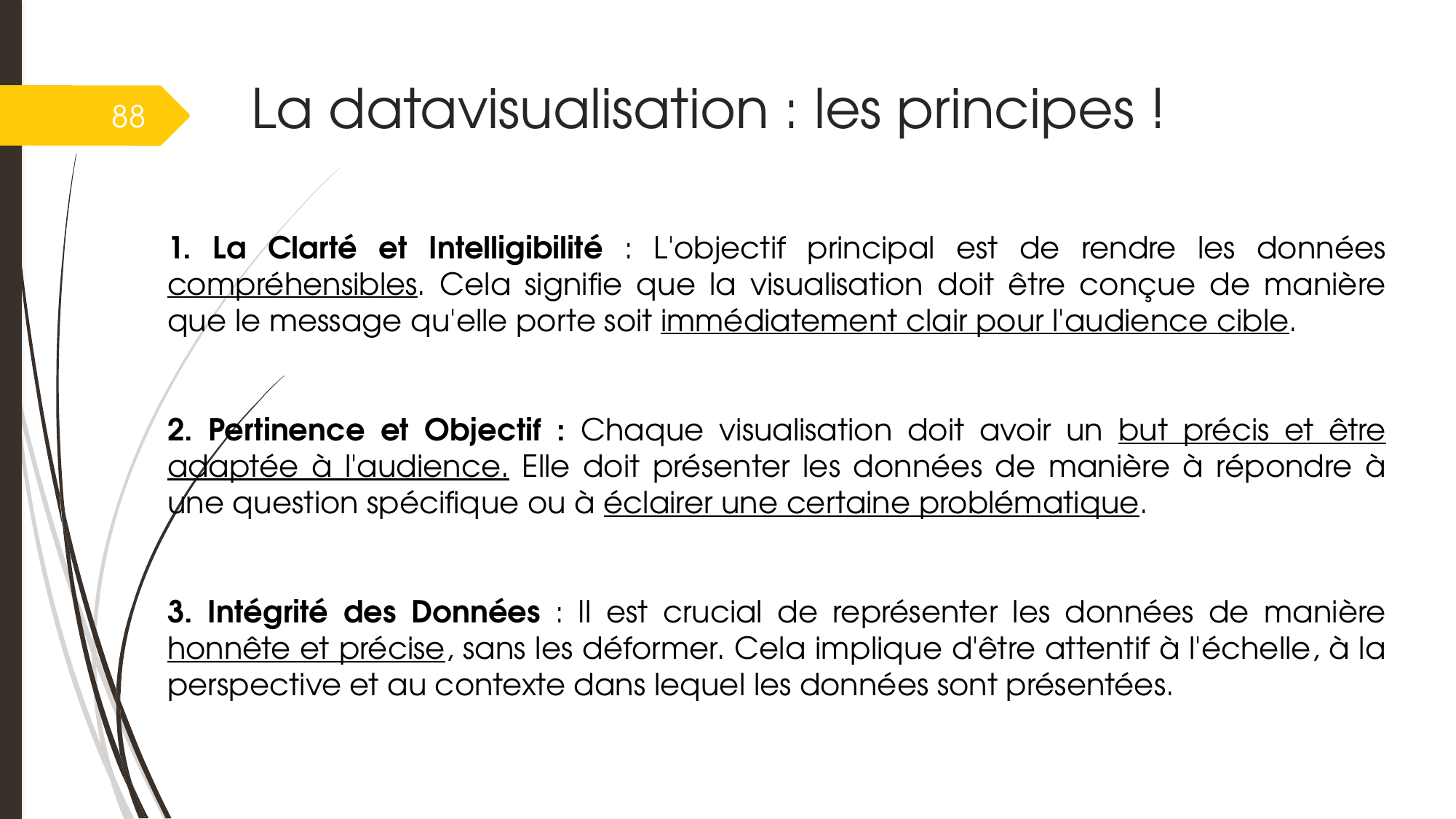

La datavisualisation : les principes !
88
1. La Clarté et Intelligibilité : L'objectif principal est de rendre les données compréhensibles. Cela signifie que la visualisation doit être conçue de manière que le message qu'elle porte soit immédiatement clair pour l'audience cible.

2. Pertinence et Objectif : Chaque visualisation doit avoir un but précis et être adaptée à l'audience. Elle doit présenter les données de manière à répondre à une question spécifique ou à éclairer une certaine problématique.

3. Intégrité des Données : Il est crucial de représenter les données de manière honnête et précise, sans les déformer. Cela implique d'être attentif à l'échelle, à la perspective et au contexte dans lequel les données sont présentées.